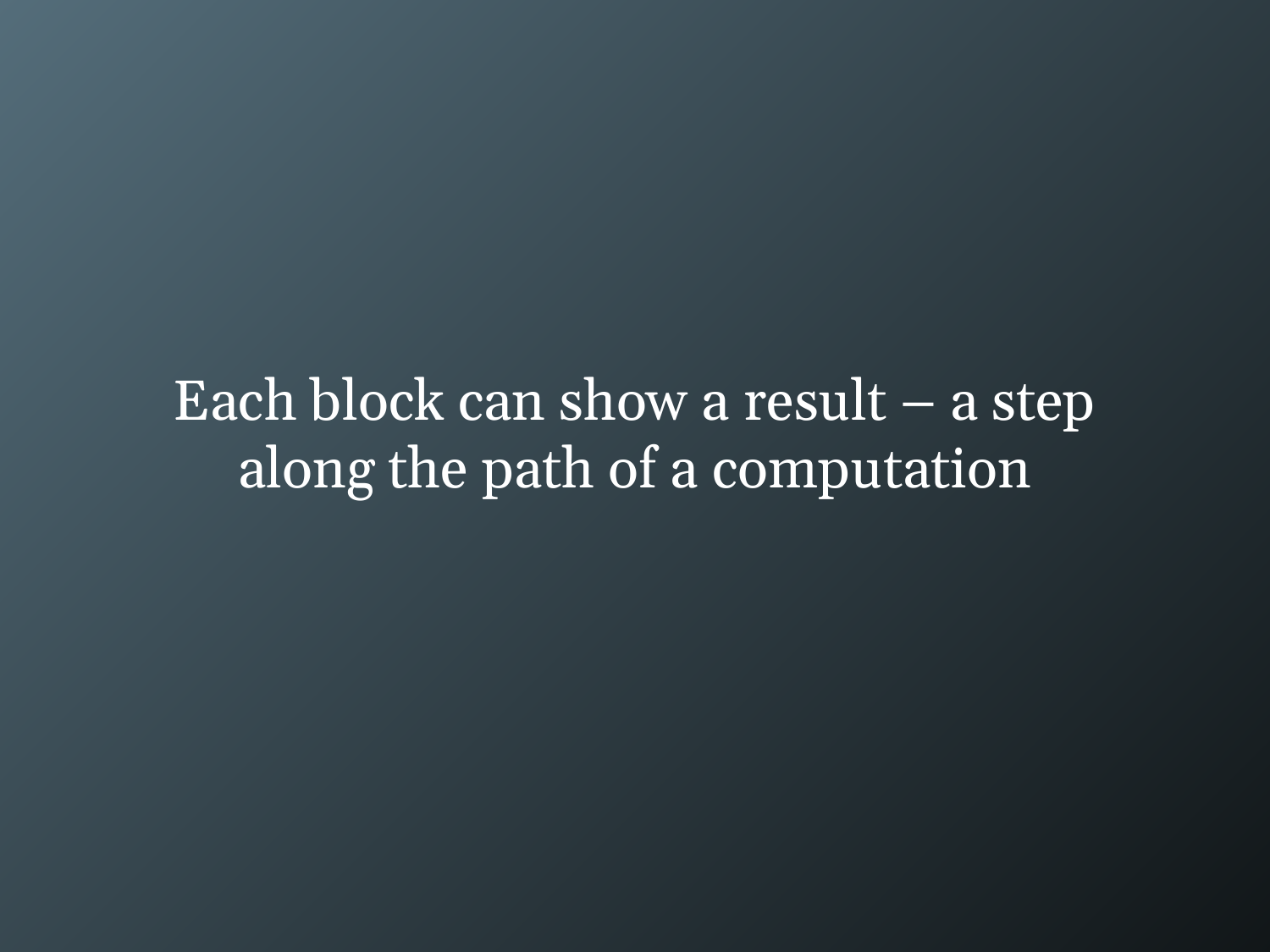

# Each block can show a result – a step along the path of a computation